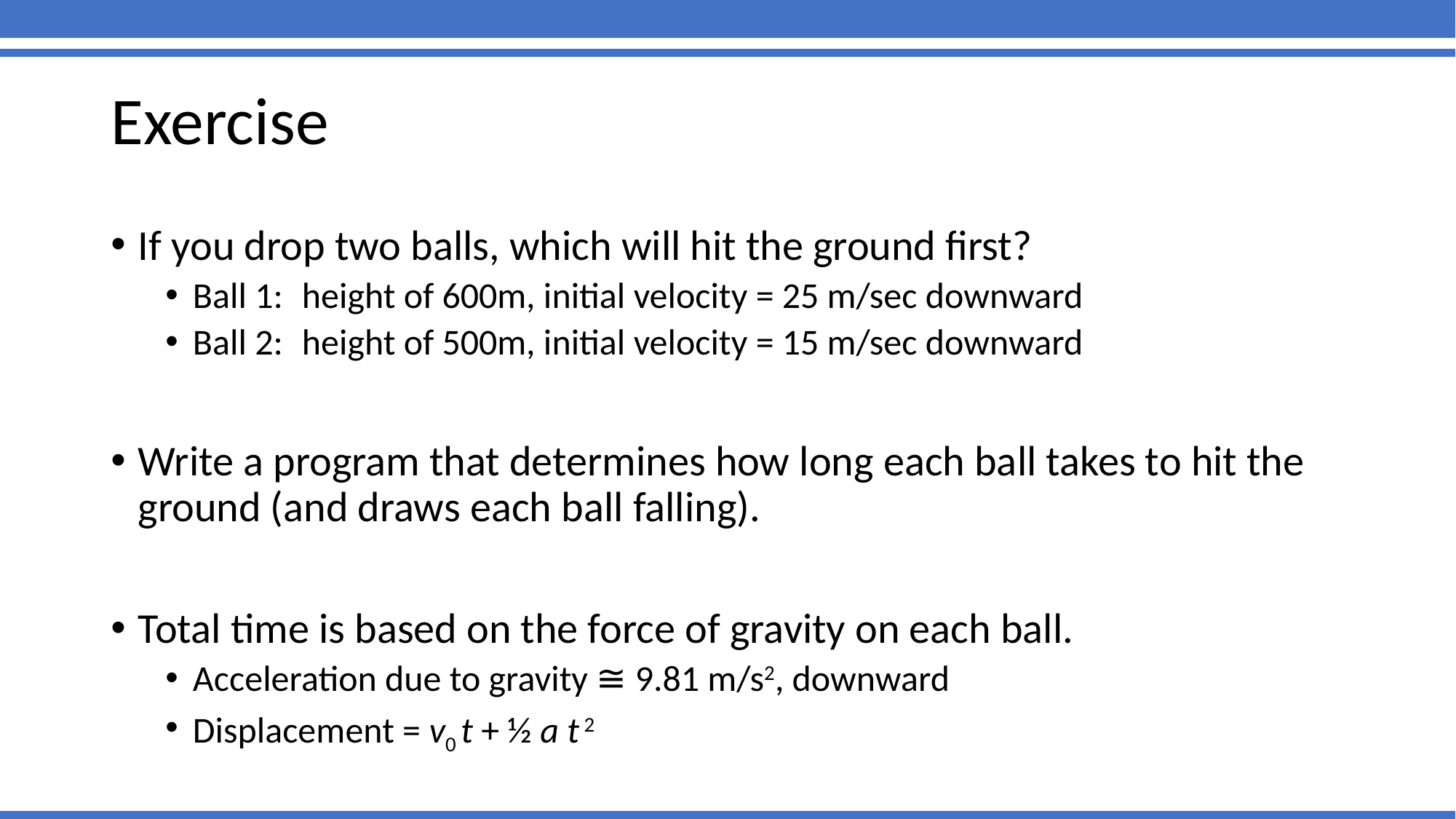

# Exercise
If you drop two balls, which will hit the ground first?
Ball 1:	height of 600m, initial velocity = 25 m/sec downward
Ball 2:	height of 500m, initial velocity = 15 m/sec downward

Write a program that determines how long each ball takes to hit the ground (and draws each ball falling).

Total time is based on the force of gravity on each ball.
Acceleration due to gravity ≅ 9.81 m/s2, downward
Displacement = v0 t + ½ a t 2